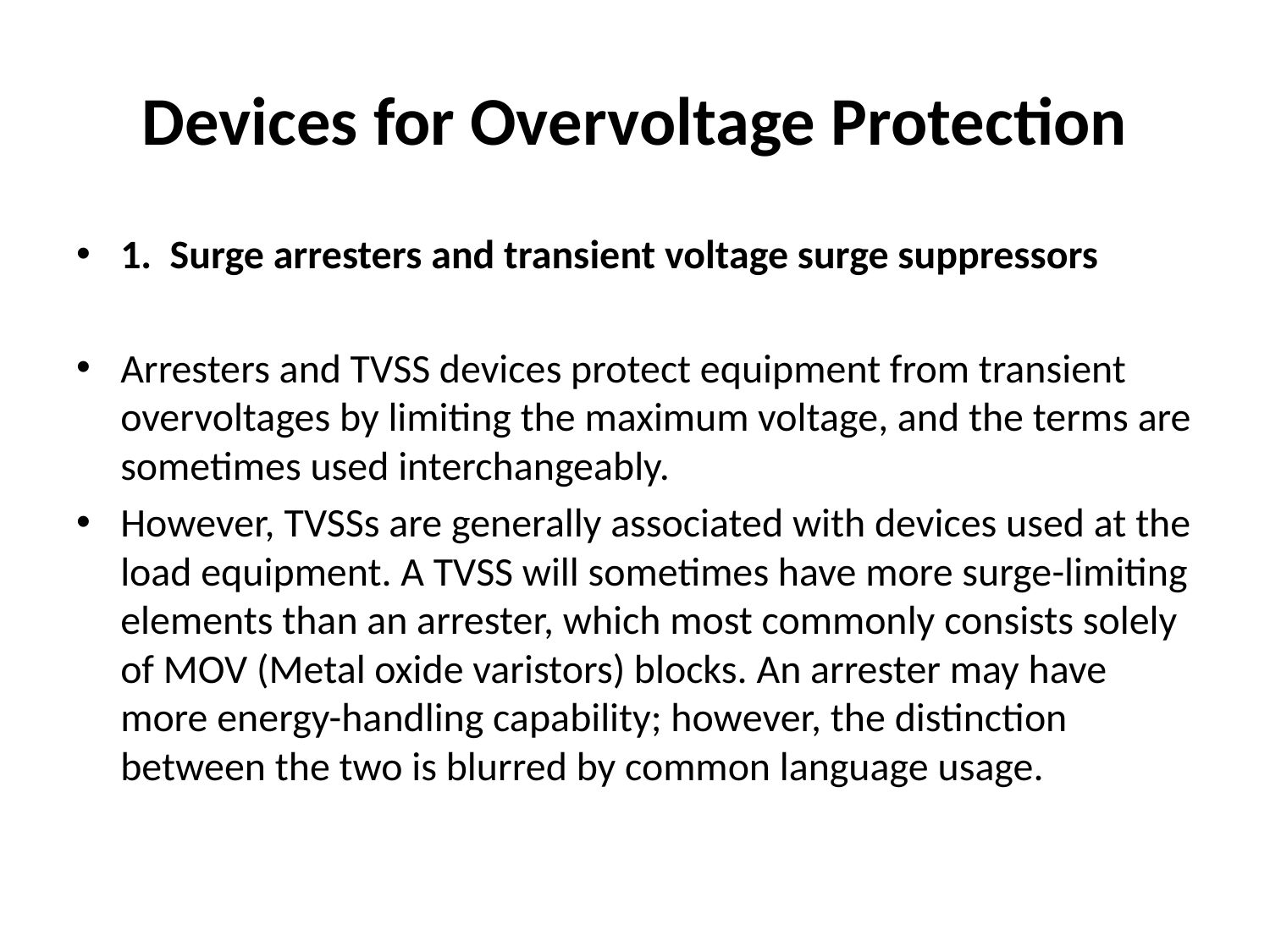

# Devices for Overvoltage Protection
1.  Surge arresters and transient voltage surge suppressors

Arresters and TVSS devices protect equipment from transient overvoltages by limiting the maximum voltage, and the terms are sometimes used interchangeably.
However, TVSSs are generally associated with devices used at the load equipment. A TVSS will sometimes have more surge-limiting elements than an arrester, which most commonly consists solely of MOV (Metal oxide varistors) blocks. An arrester may have more energy-handling capability; however, the distinction between the two is blurred by common language usage.